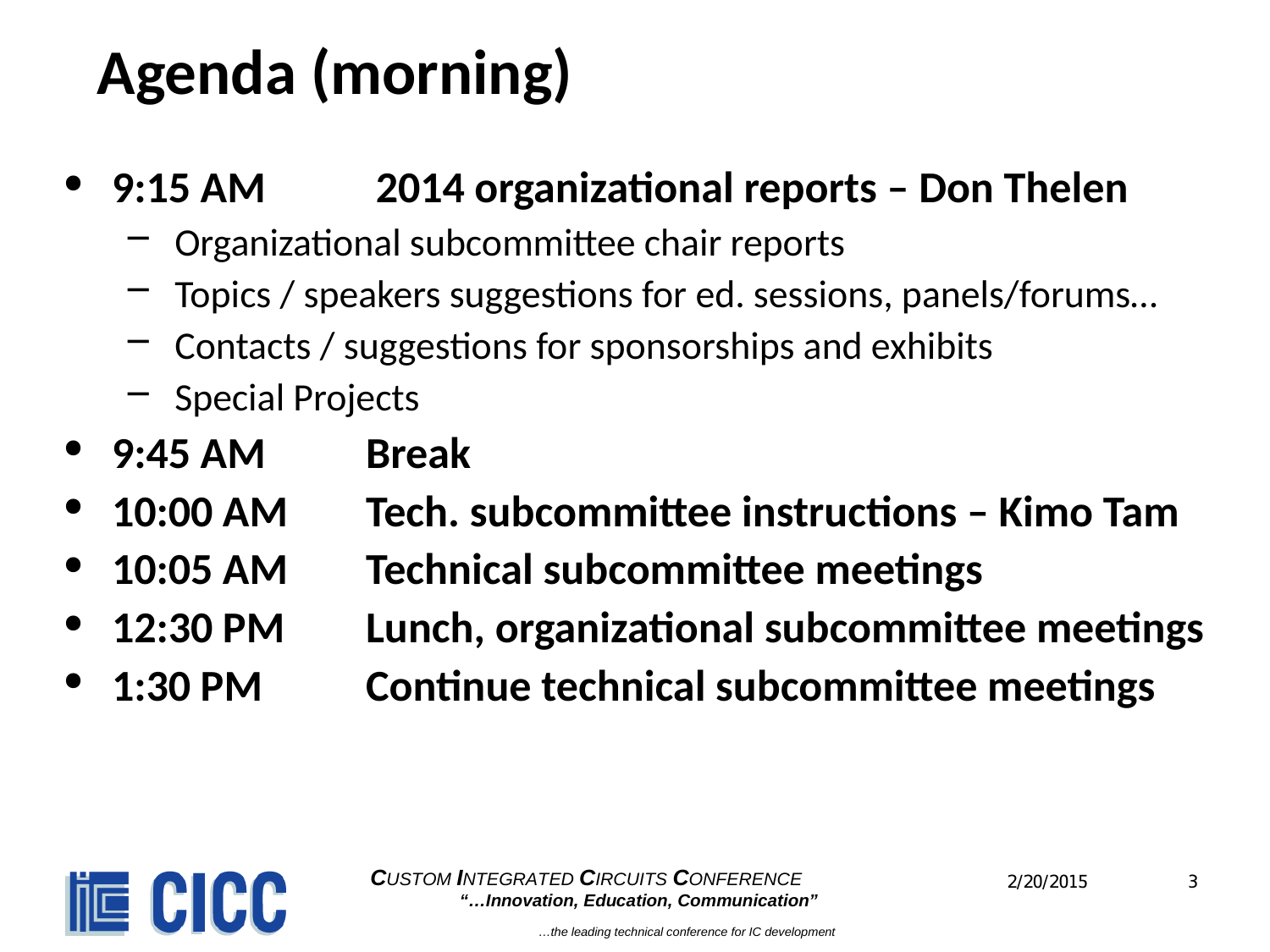

# Agenda (morning)
9:15 AM	 2014 organizational reports – Don Thelen
Organizational subcommittee chair reports
Topics / speakers suggestions for ed. sessions, panels/forums…
Contacts / suggestions for sponsorships and exhibits
Special Projects
9:45 AM	Break
10:00 AM	Tech. subcommittee instructions – Kimo Tam
10:05 AM	Technical subcommittee meetings
12:30 PM	Lunch, organizational subcommittee meetings
1:30 PM	Continue technical subcommittee meetings